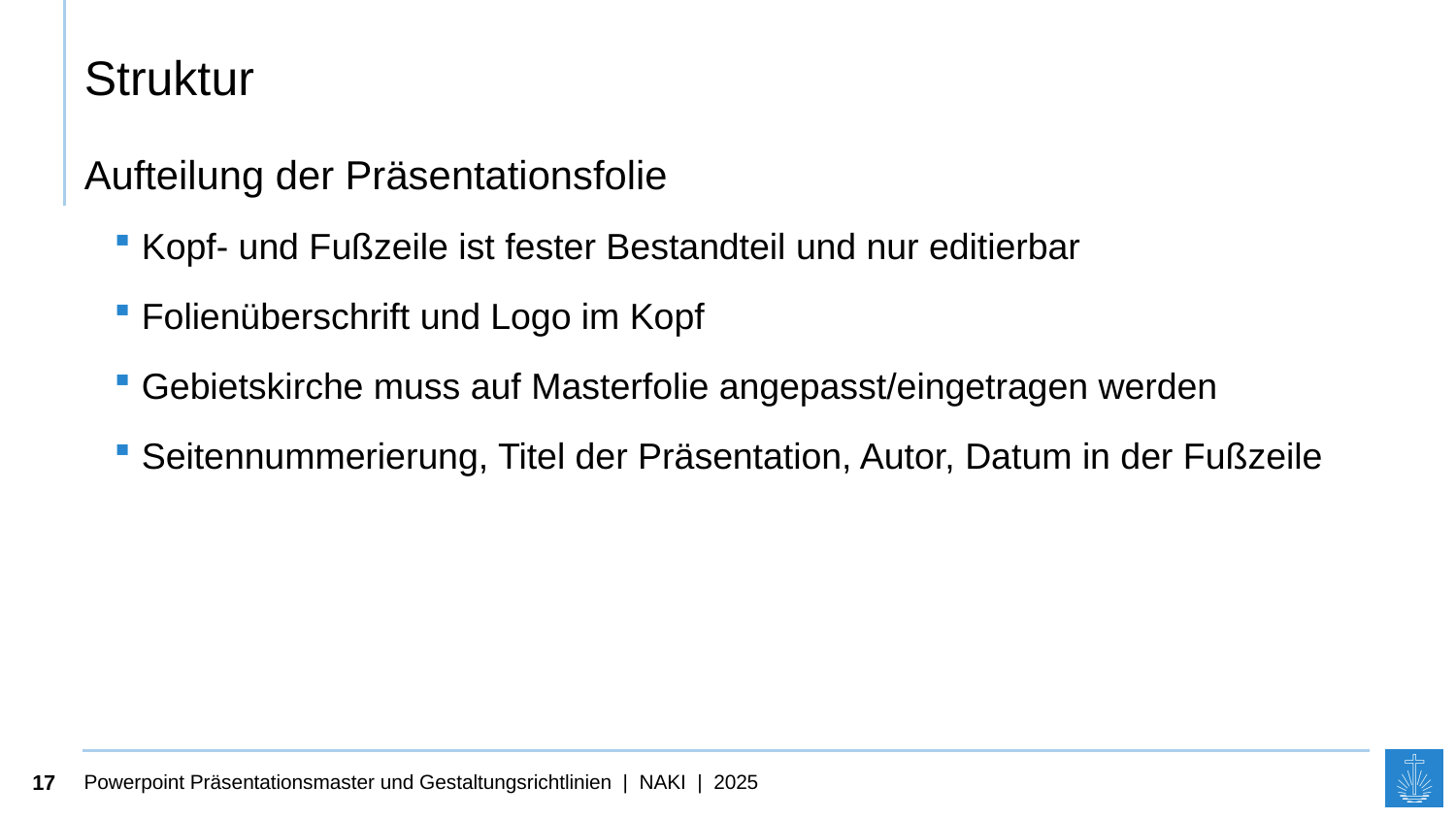

# Struktur
Aufteilung der Präsentationsfolie
Kopf- und Fußzeile ist fester Bestandteil und nur editierbar
Folienüberschrift und Logo im Kopf
Gebietskirche muss auf Masterfolie angepasst/eingetragen werden
Seitennummerierung, Titel der Präsentation, Autor, Datum in der Fußzeile